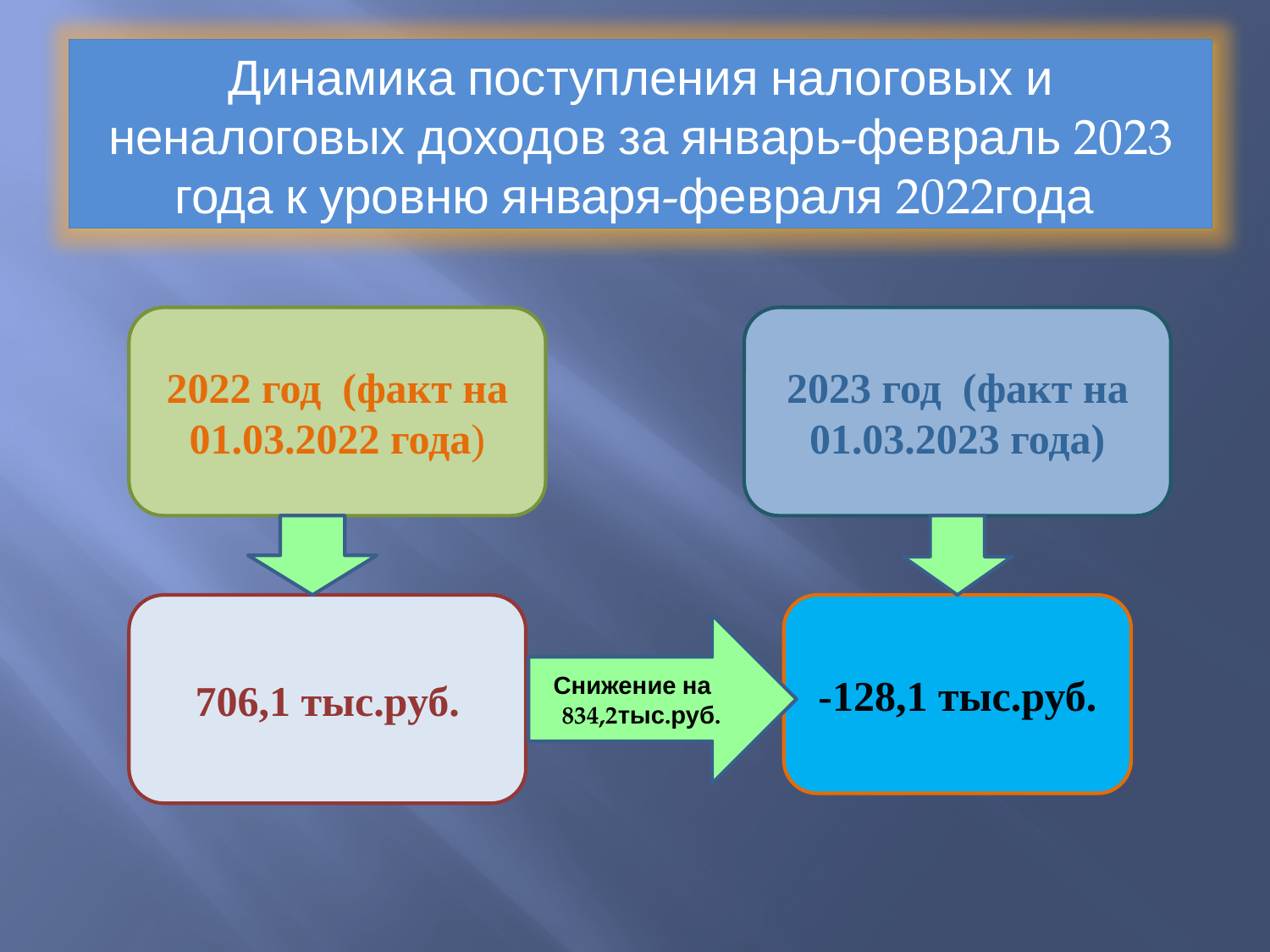

Динамика поступления налоговых и неналоговых доходов за январь-февраль 2023 года к уровню января-февраля 2022года
2022 год  (факт на 01.03.2022 года)
2023 год  (факт на 01.03.2023 года)

706,1 тыс.руб.
-128,1 тыс.руб.
Снижение на    834,2тыс.руб.